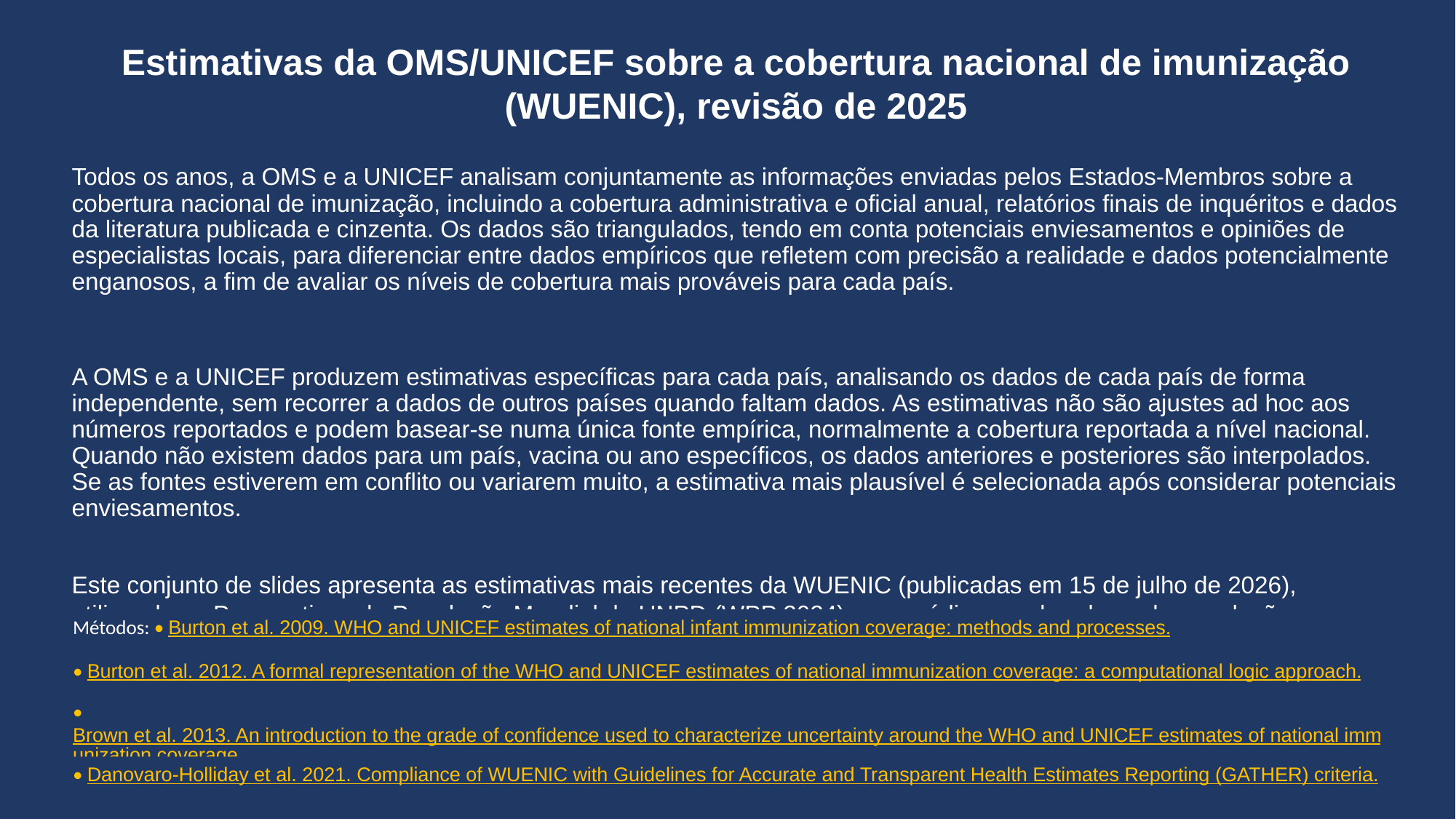

# Estimativas da OMS/UNICEF sobre a cobertura nacional de imunização (WUENIC), revisão de 2025
Todos os anos, a OMS e a UNICEF analisam conjuntamente as informações enviadas pelos Estados-Membros sobre a cobertura nacional de imunização, incluindo a cobertura administrativa e oficial anual, relatórios finais de inquéritos e dados da literatura publicada e cinzenta. Os dados são triangulados, tendo em conta potenciais enviesamentos e opiniões de especialistas locais, para diferenciar entre dados empíricos que refletem com precisão a realidade e dados potencialmente enganosos, a fim de avaliar os níveis de cobertura mais prováveis para cada país.

A OMS e a UNICEF produzem estimativas específicas para cada país, analisando os dados de cada país de forma independente, sem recorrer a dados de outros países quando faltam dados. As estimativas não são ajustes ad hoc aos números reportados e podem basear-se numa única fonte empírica, normalmente a cobertura reportada a nível nacional. Quando não existem dados para um país, vacina ou ano específicos, os dados anteriores e posteriores são interpolados. Se as fontes estiverem em conflito ou variarem muito, a estimativa mais plausível é selecionada após considerar potenciais enviesamentos.

Este conjunto de slides apresenta as estimativas mais recentes da WUENIC (publicadas em 15 de julho de 2026), utilizando as Perspectivas da População Mundial da UNPD (WPP 2024) para médias ponderadas pela população e para obter números absolutos de crianças vacinadas e não vacinadas/sem doses.
Métodos: • Burton et al. 2009. WHO and UNICEF estimates of national infant immunization coverage: methods and processes.
• Burton et al. 2012. A formal representation of the WHO and UNICEF estimates of national immunization coverage: a computational logic approach.
• Brown et al. 2013. An introduction to the grade of confidence used to characterize uncertainty around the WHO and UNICEF estimates of national immunization coverage.
• Danovaro-Holliday et al. 2021. Compliance of WUENIC with Guidelines for Accurate and Transparent Health Estimates Reporting (GATHER) criteria.